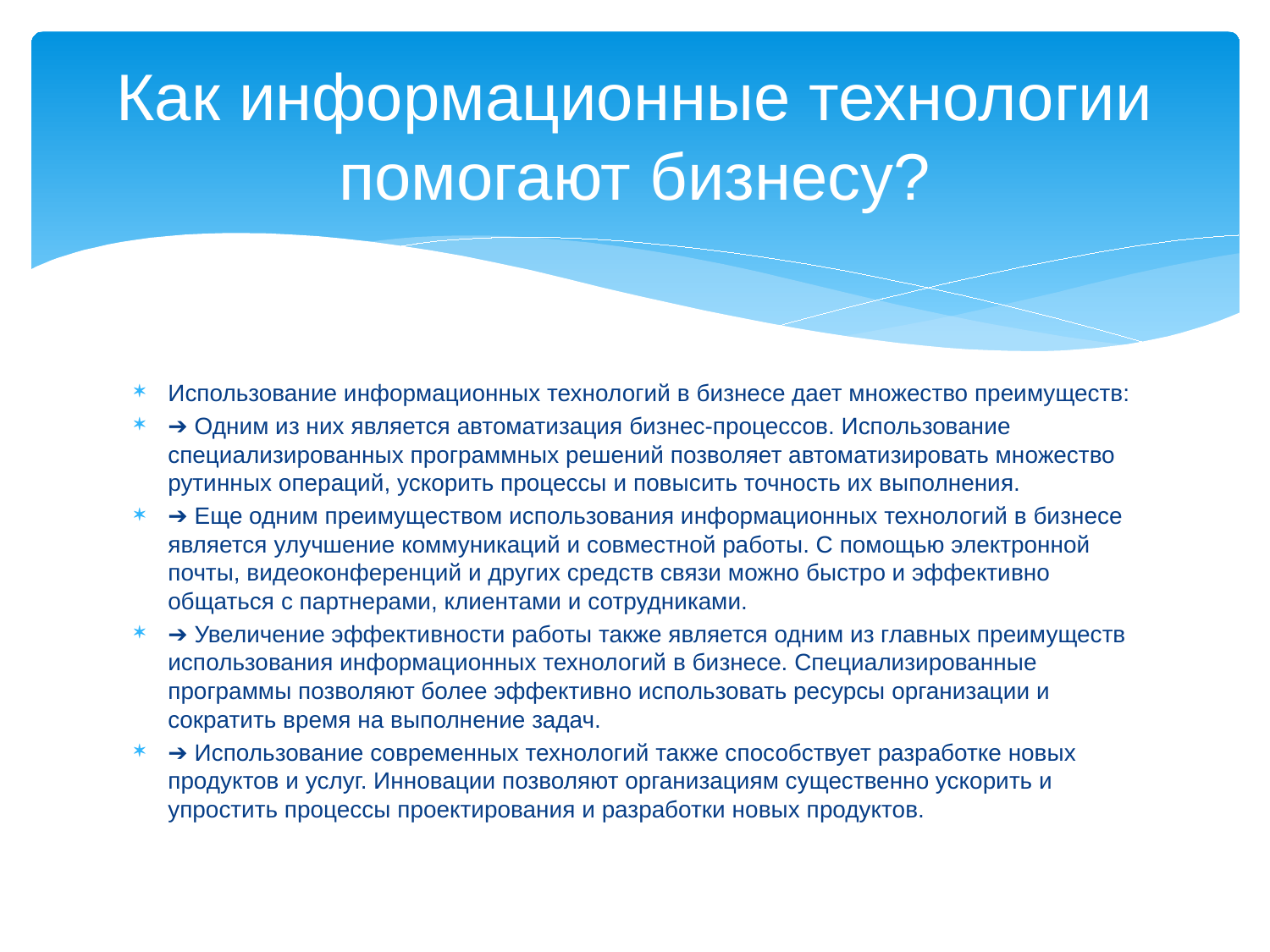

# Как информационные технологии помогают бизнесу?
Использование информационных технологий в бизнесе дает множество преимуществ:
➔ Одним из них является автоматизация бизнес-процессов. Использование специализированных программных решений позволяет автоматизировать множество рутинных операций, ускорить процессы и повысить точность их выполнения.
➔ Еще одним преимуществом использования информационных технологий в бизнесе является улучшение коммуникаций и совместной работы. С помощью электронной почты, видеоконференций и других средств связи можно быстро и эффективно общаться с партнерами, клиентами и сотрудниками.
➔ Увеличение эффективности работы также является одним из главных преимуществ использования информационных технологий в бизнесе. Специализированные программы позволяют более эффективно использовать ресурсы организации и сократить время на выполнение задач.
➔ Использование современных технологий также способствует разработке новых продуктов и услуг. Инновации позволяют организациям существенно ускорить и упростить процессы проектирования и разработки новых продуктов.